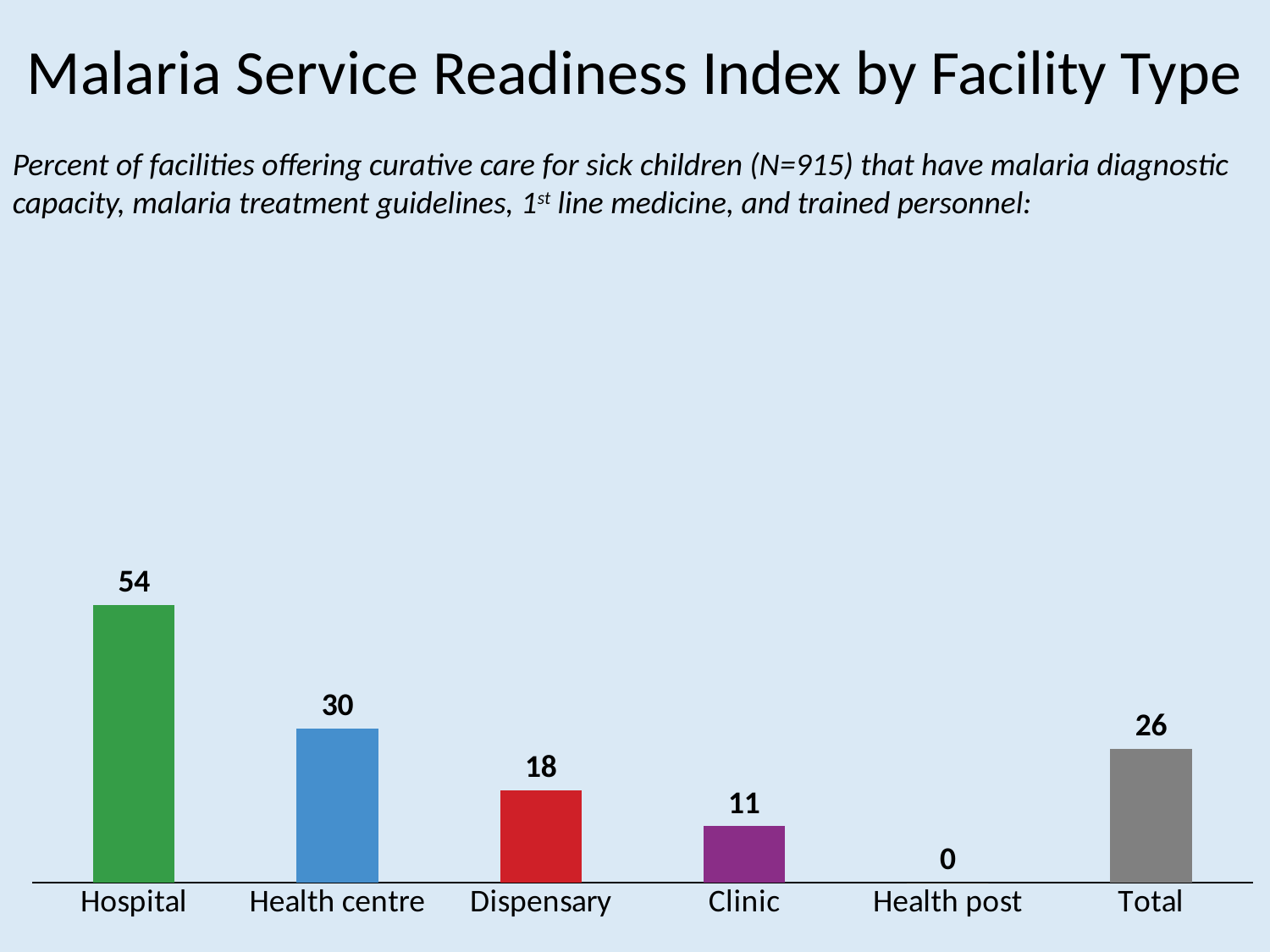

Malaria Service Readiness Index by Facility Type
Percent of facilities offering curative care for sick children (N=915) that have malaria diagnostic capacity, malaria treatment guidelines, 1st line medicine, and trained personnel:

### Chart

| Category | Malaria service readiness index |
|---|---|
| Hospital | 54.0 |
| Health centre | 30.0 |
| Dispensary | 18.0 |
| Clinic | 11.0 |
| Health post | 0.0 |
| Total | 26.0 |